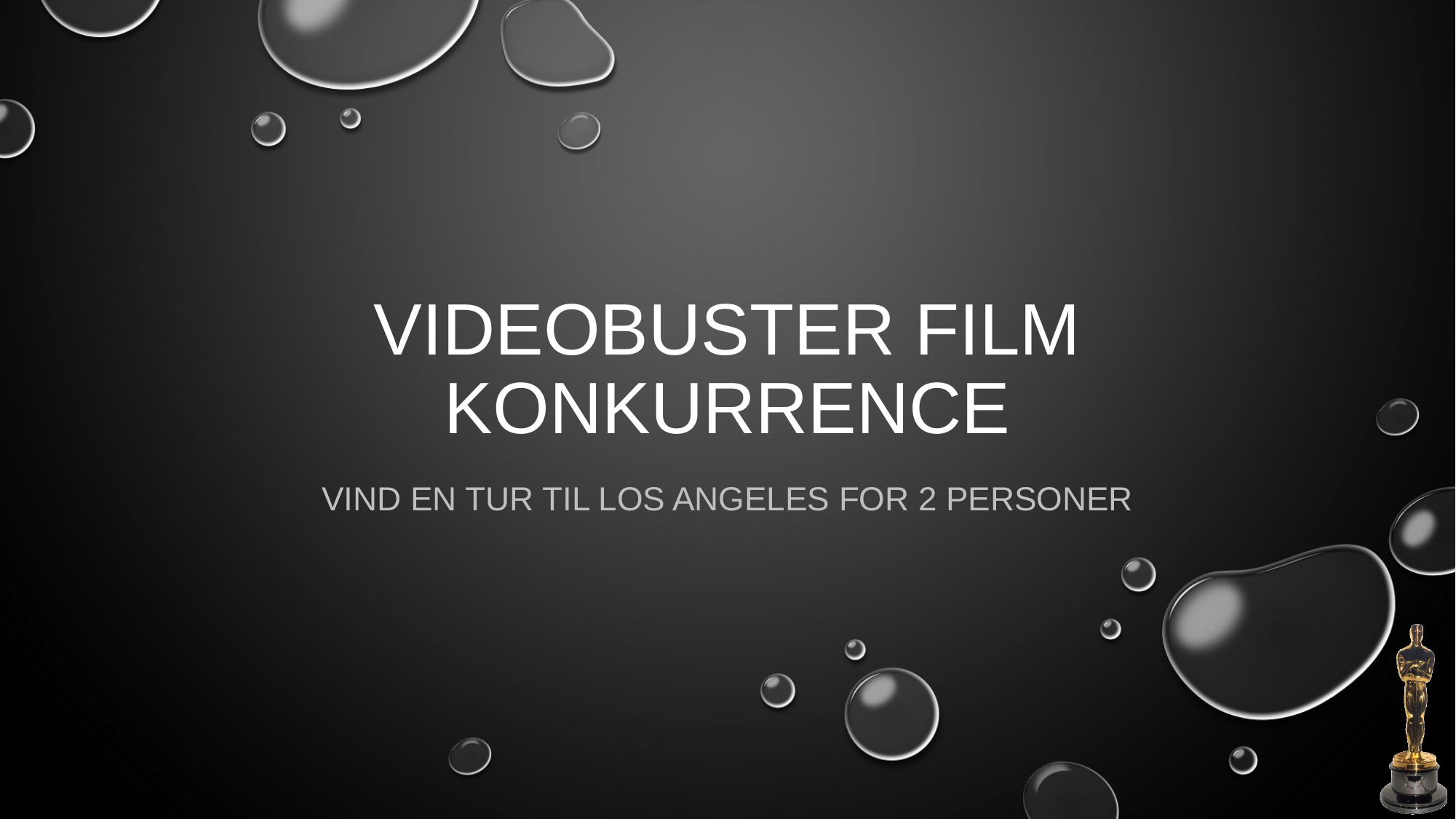

# Videobuster Film Konkurrence
Vind En Tur Til Los Angeles For 2 personer